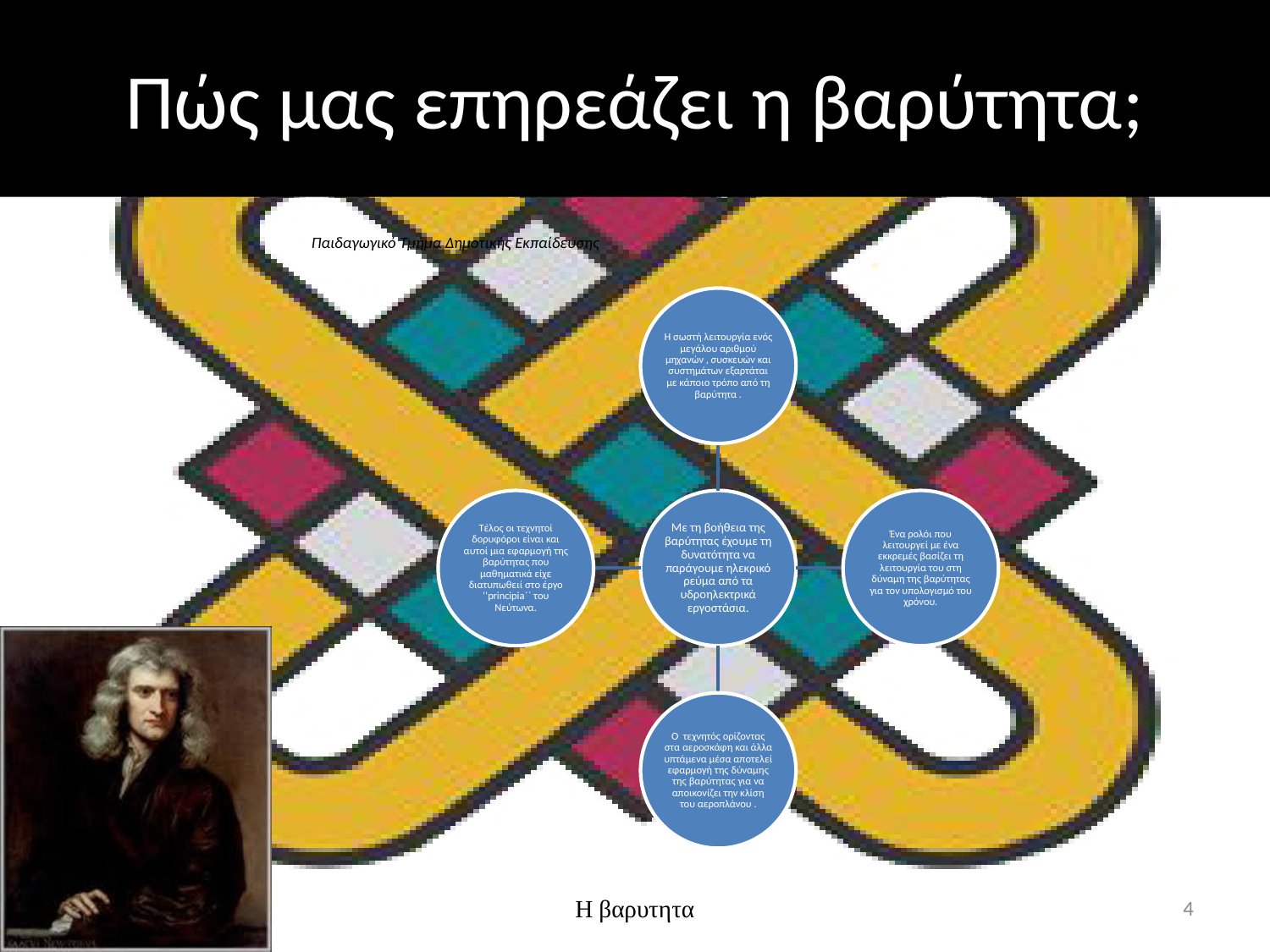

# Πώς μας επηρεάζει η βαρύτητα;

Με τη βοήθεια της βαρύτητας έχουμε τη δυνατότητα να παράγουμε ηλεκρικό ρεύμα από τα υδροηλεκτρικά εργοστάσια.

Η σωστή λειτουργία ενός μεγάλου αριθμού μηχανών , συσκευών και συστημάτων εξαρτάται με κάποιο τρόπο από τη βαρύτητα .

Ένα ρολόι που λειτουργεί με ένα εκκρεμές βασίζει τη λειτουργία του στη δύναμη της βαρύτητας για τον υπολογισμό του χρόνου.

Ο  τεχνητός ορίζοντας στα αεροσκάφη και άλλα υπτάμενα μέσα αποτελεί εφαρμογή της δύναμης της βαρύτητας για να αποικονίζει την κλίση του αεροπλάνου .

Τέλος οι τεχνητοί δορυφόροι είναι και αυτοί μια εφαρμογή της βαρύτητας που μαθηματικά είχε διατυπωθειί στο έργο ‘’principia΄΄ του Νεύτωνα.
Η βαρυτητα
4